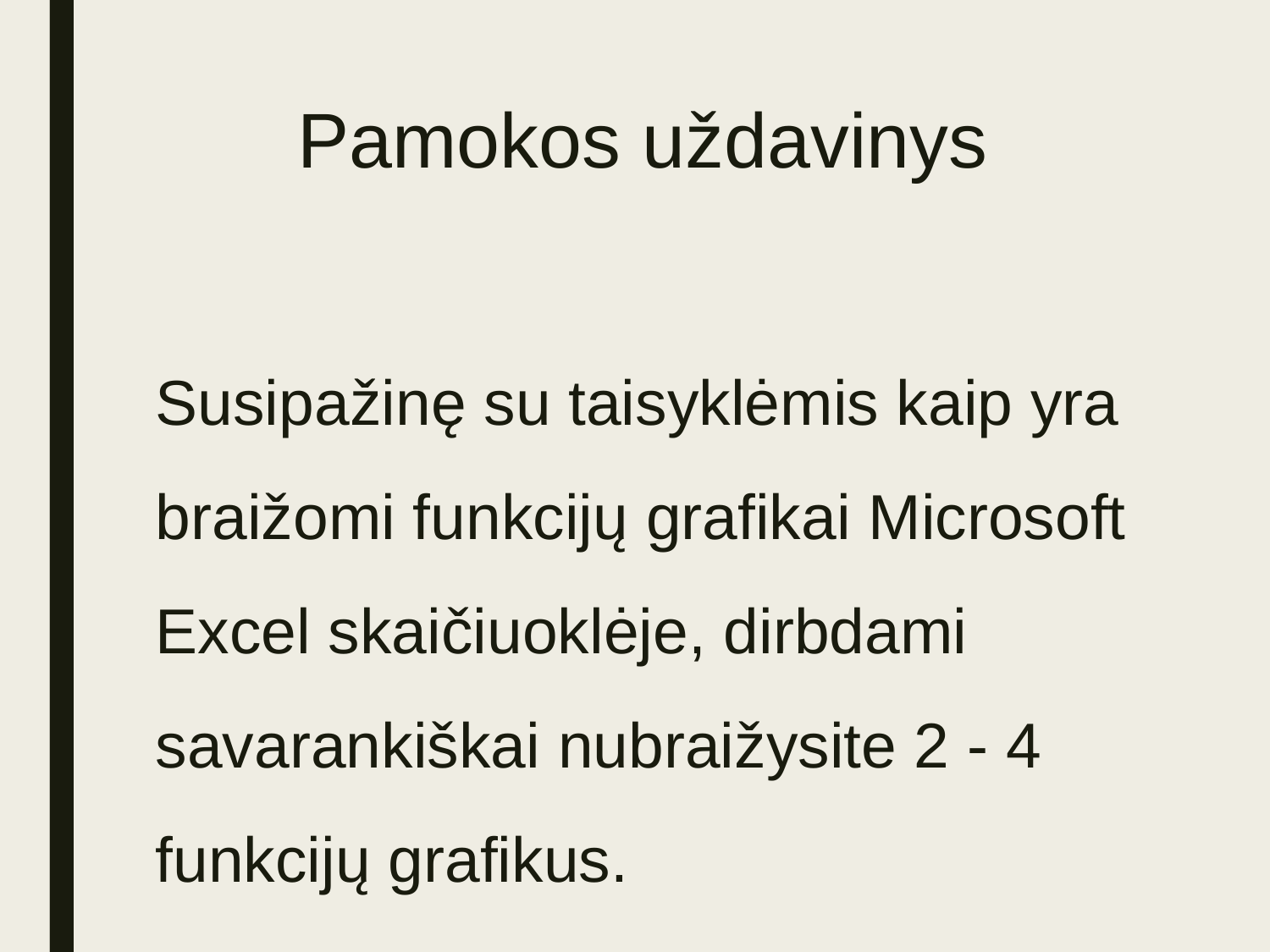

# Pamokos uždavinys
Susipažinę su taisyklėmis kaip yra braižomi funkcijų grafikai Microsoft Excel skaičiuoklėje, dirbdami savarankiškai nubraižysite 2 - 4 funkcijų grafikus.